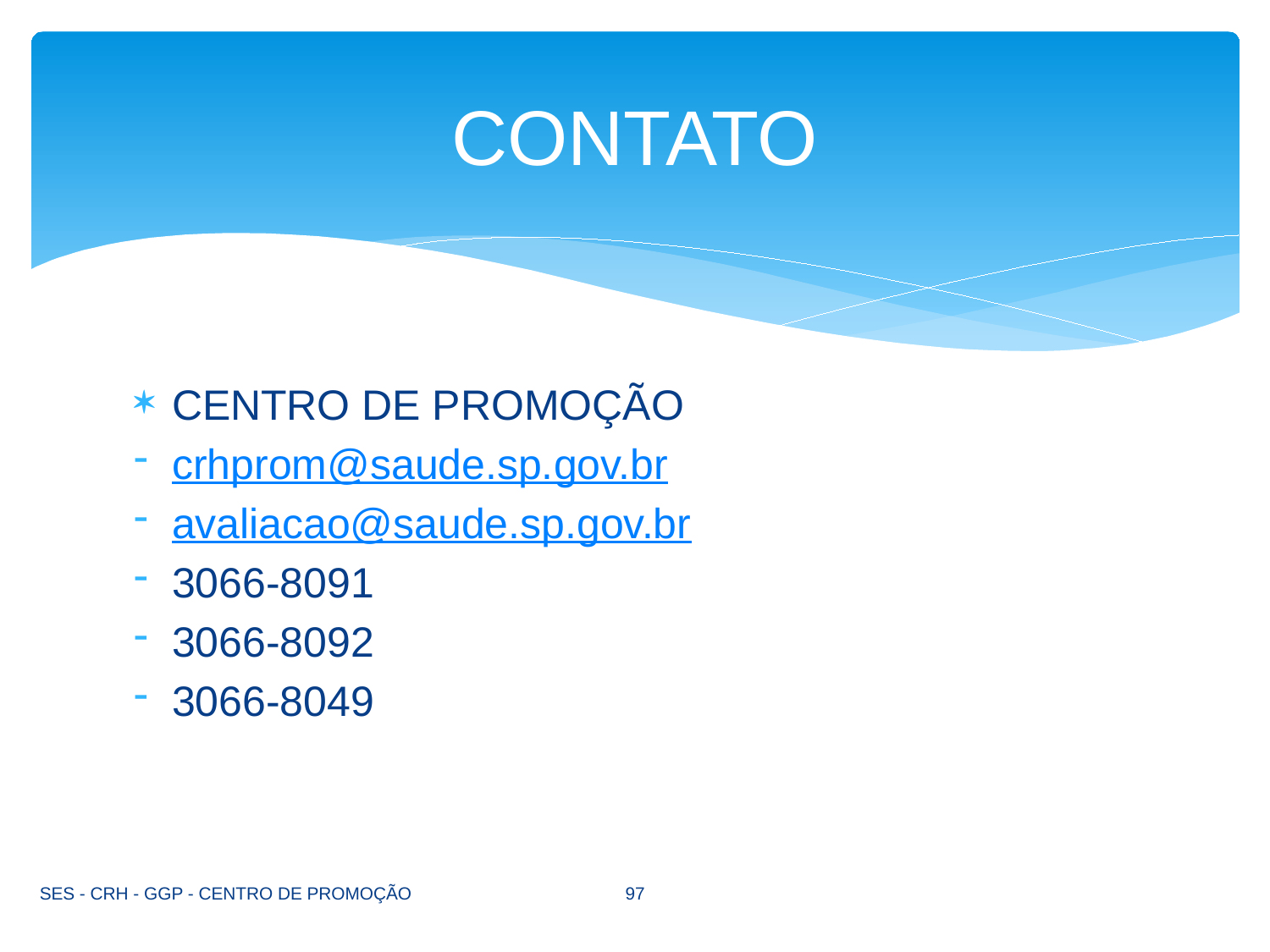

# CONTATO
CENTRO DE PROMOÇÃO
crhprom@saude.sp.gov.br
avaliacao@saude.sp.gov.br
3066-8091
3066-8092
3066-8049
97
SES - CRH - GGP - CENTRO DE PROMOÇÃO